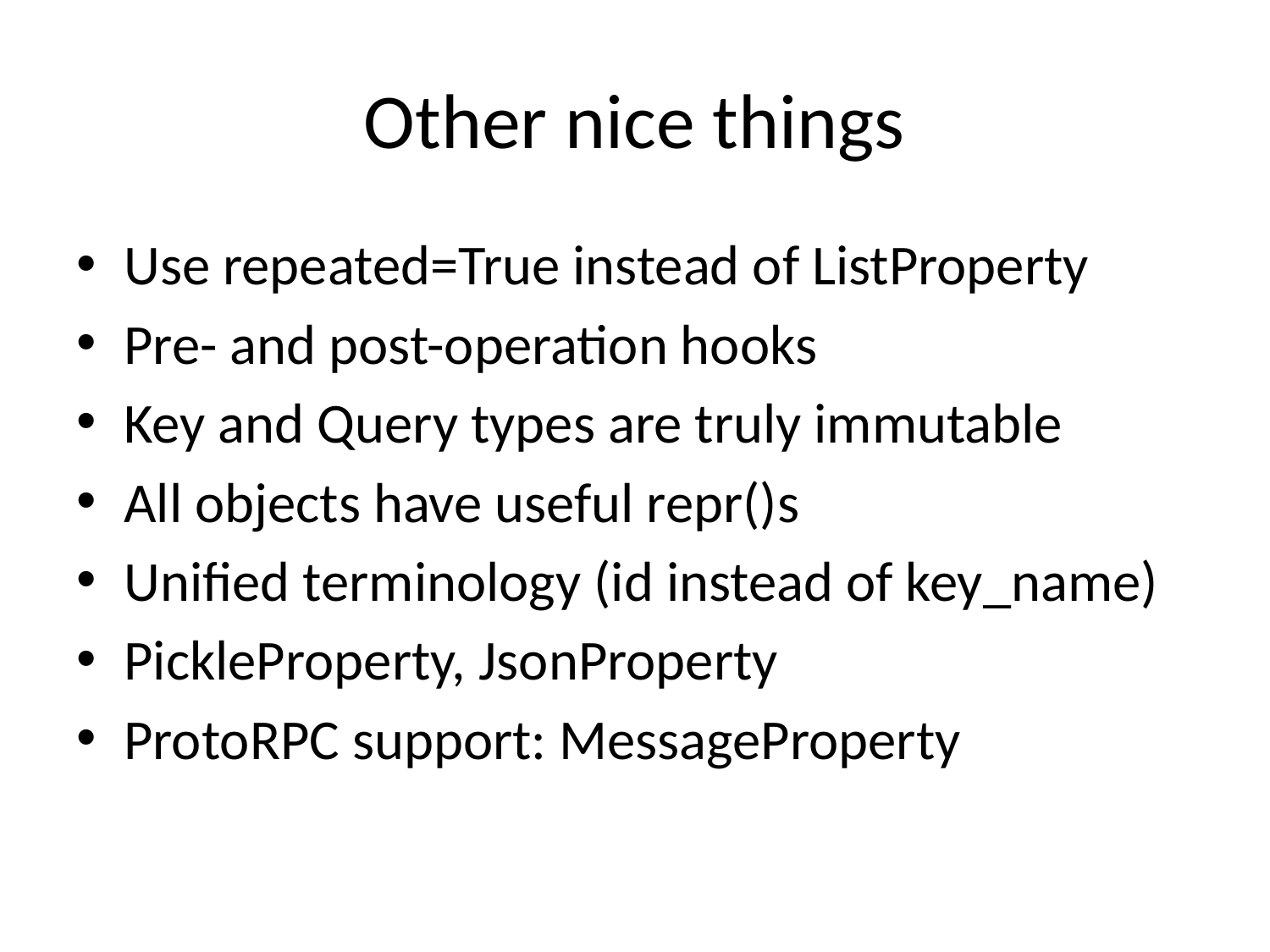

# Other nice things
Use repeated=True instead of ListProperty
Pre- and post-operation hooks
Key and Query types are truly immutable
All objects have useful repr()s
Unified terminology (id instead of key_name)
PickleProperty, JsonProperty
ProtoRPC support: MessageProperty